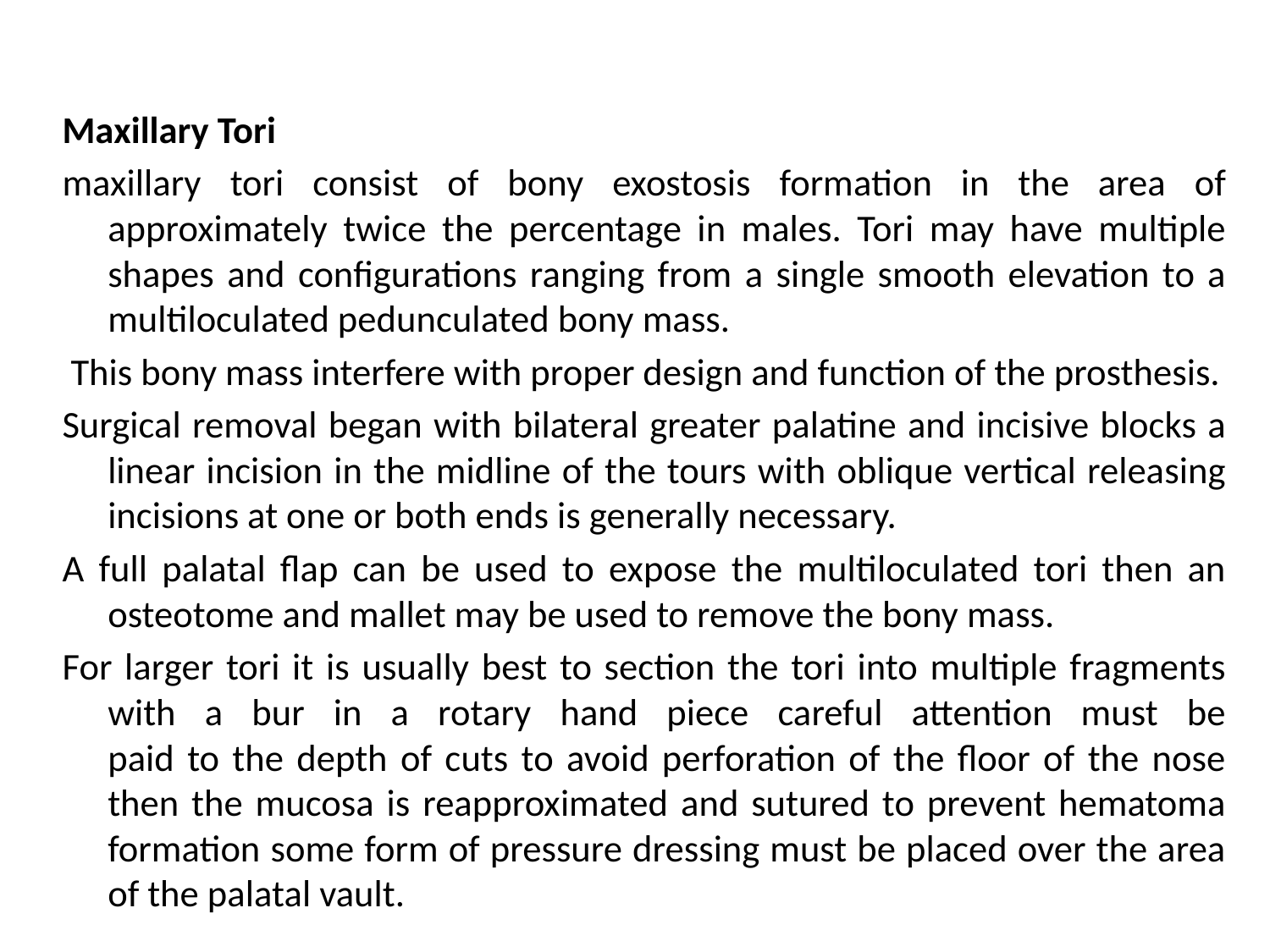

Maxillary Tori
maxillary tori consist of bony exostosis formation in the area of approximately twice the percentage in males. Tori may have multiple shapes and configurations ranging from a single smooth elevation to a multiloculated pedunculated bony mass.
 This bony mass interfere with proper design and function of the prosthesis.
Surgical removal began with bilateral greater palatine and incisive blocks a linear incision in the midline of the tours with oblique vertical releasing incisions at one or both ends is generally necessary.
A full palatal flap can be used to expose the multiloculated tori then an osteotome and mallet may be used to remove the bony mass.
For larger tori it is usually best to section the tori into multiple fragments with a bur in a rotary hand piece careful attention must be
paid to the depth of cuts to avoid perforation of the floor of the nose then the mucosa is reapproximated and sutured to prevent hematoma formation some form of pressure dressing must be placed over the area of the palatal vault.